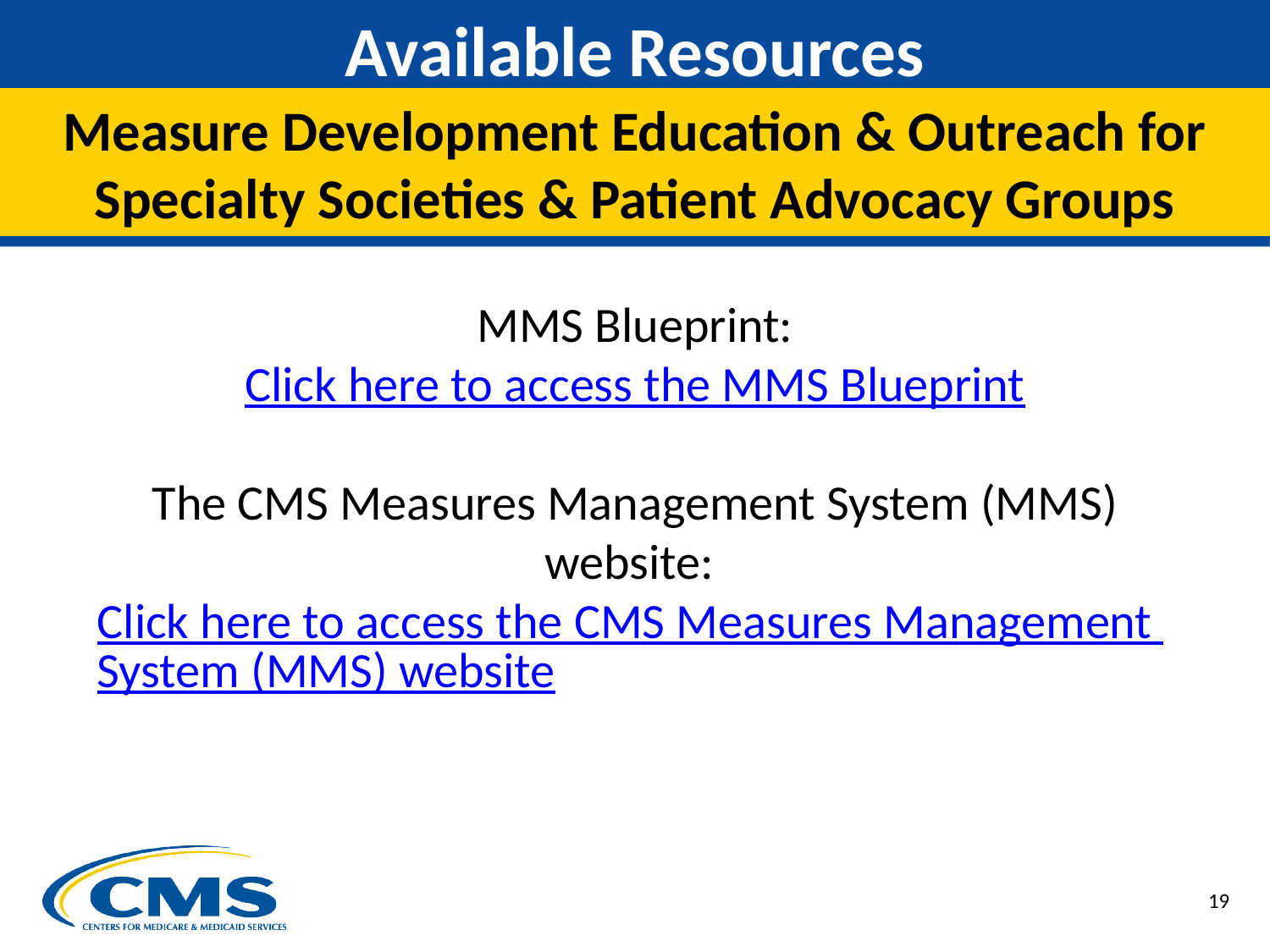

# Available Resources
Measure Development Education & Outreach for Specialty Societies & Patient Advocacy Groups
MMS Blueprint:
Click here to access the MMS Blueprint

The CMS Measures Management System (MMS) website:
Click here to access the CMS Measures Management System (MMS) website